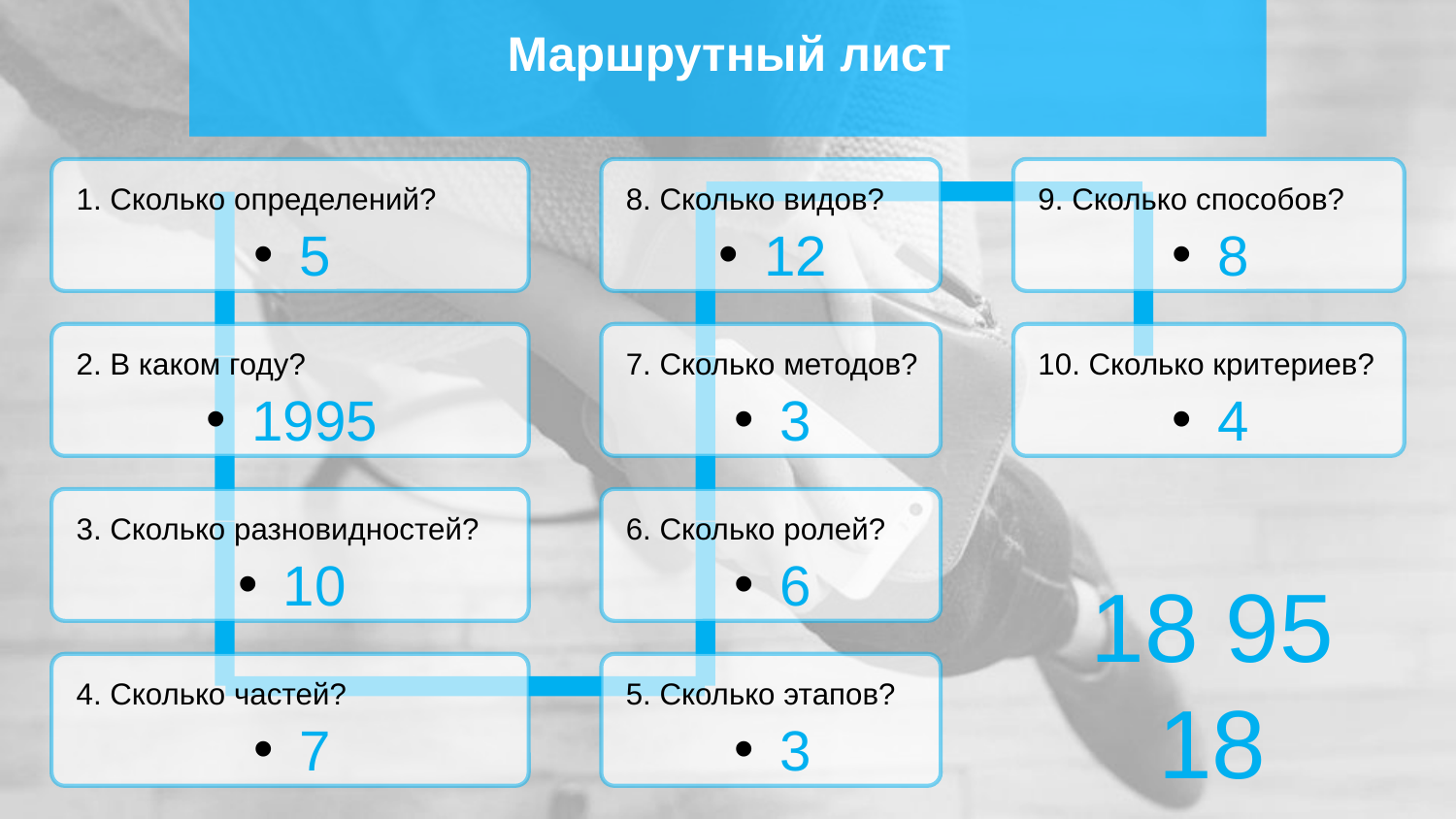

# Маршрутный лист
1. Сколько определений?
5
2. В каком году?
1995
3. Сколько разновидностей?
10
4. Сколько частей?
7
5. Сколько этапов?
3
6. Сколько ролей?
6
7. Сколько методов?
3
8. Сколько видов?
12
9. Сколько способов?
8
10. Сколько критериев?
4
18 95 18